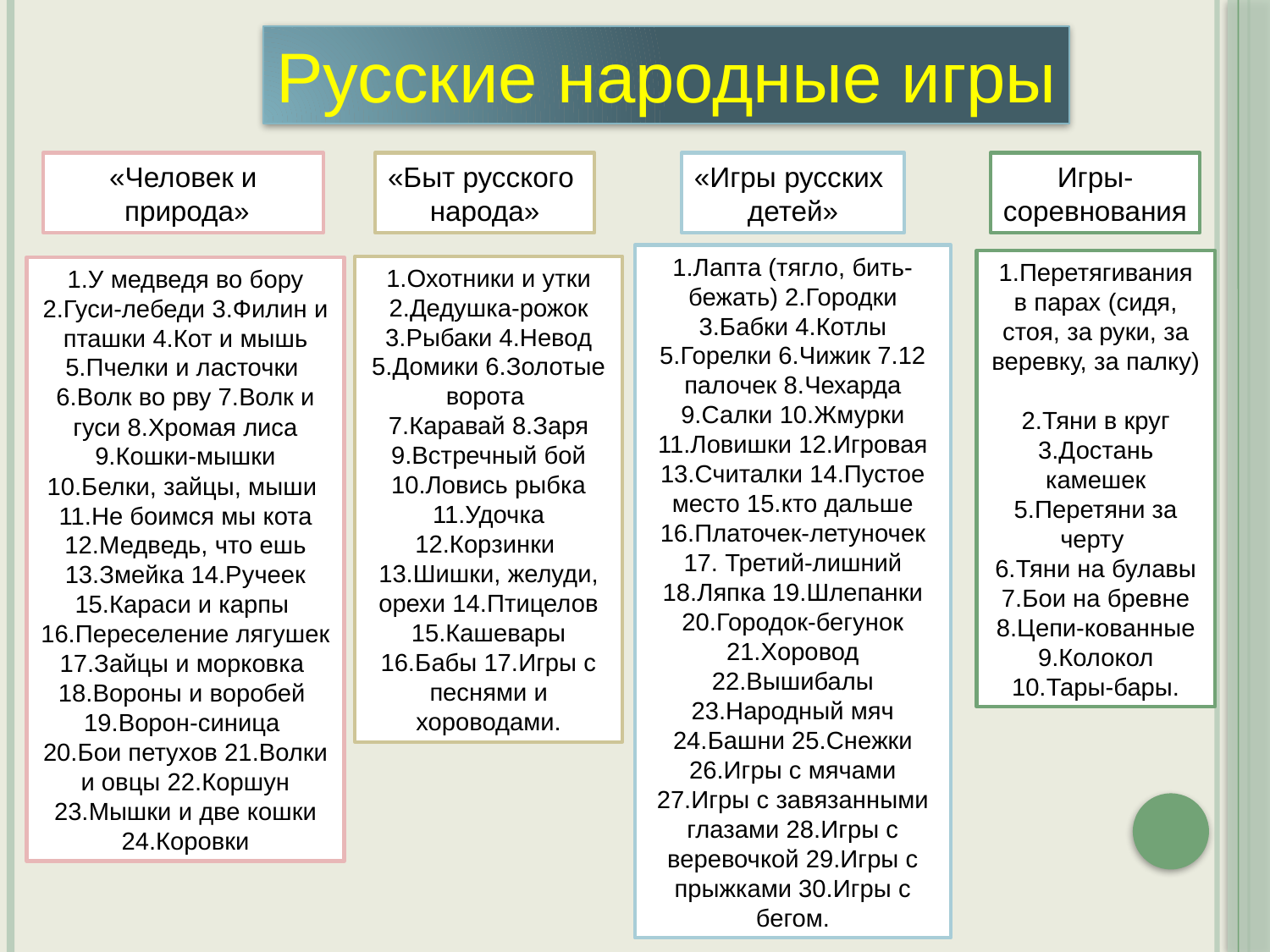

Русские народные игры
Игры-
соревнования
«Игры русских
детей»
«Человек и
 природа»
«Быт русского
народа»
1.Лапта (тягло, бить-бежать) 2.Городки 3.Бабки 4.Котлы 5.Горелки 6.Чижик 7.12 палочек 8.Чехарда 9.Салки 10.Жмурки 11.Ловишки 12.Игровая 13.Считалки 14.Пустое место 15.кто дальше 16.Платочек-летуночек 17. Третий-лишний 18.Ляпка 19.Шлепанки 20.Городок-бегунок 21.Хоровод 22.Вышибалы 23.Народный мяч 24.Башни 25.Снежки 26.Игры с мячами 27.Игры с завязанными глазами 28.Игры с веревочкой 29.Игры с прыжками 30.Игры с бегом.
1.Перетягивания в парах (сидя, стоя, за руки, за веревку, за палку)
2.Тяни в круг 3.Достань камешек 5.Перетяни за черту
6.Тяни на булавы 7.Бои на бревне 8.Цепи-кованные 9.Колокол 10.Тары-бары.
1.Охотники и утки 2.Дедушка-рожок 3.Рыбаки 4.Невод 5.Домики 6.Золотые ворота 
7.Каравай 8.Заря 9.Встречный бой 10.Ловись рыбка 11.Удочка 12.Корзинки 
13.Шишки, желуди, орехи 14.Птицелов 15.Кашевары 16.Бабы 17.Игры с песнями и хороводами.
1.У медведя во бору 2.Гуси-лебеди 3.Филин и пташки 4.Кот и мышь 5.Пчелки и ласточки 
6.Волк во рву 7.Волк и гуси 8.Хромая лиса 9.Кошки-мышки 10.Белки, зайцы, мыши 
11.Не боимся мы кота 12.Медведь, что ешь 13.Змейка 14.Ручеек 15.Караси и карпы 
16.Переселение лягушек
17.Зайцы и морковка
18.Вороны и воробей
19.Ворон-синица 
20.Бои петухов 21.Волки и овцы 22.Коршун 23.Мышки и две кошки 24.Коровки